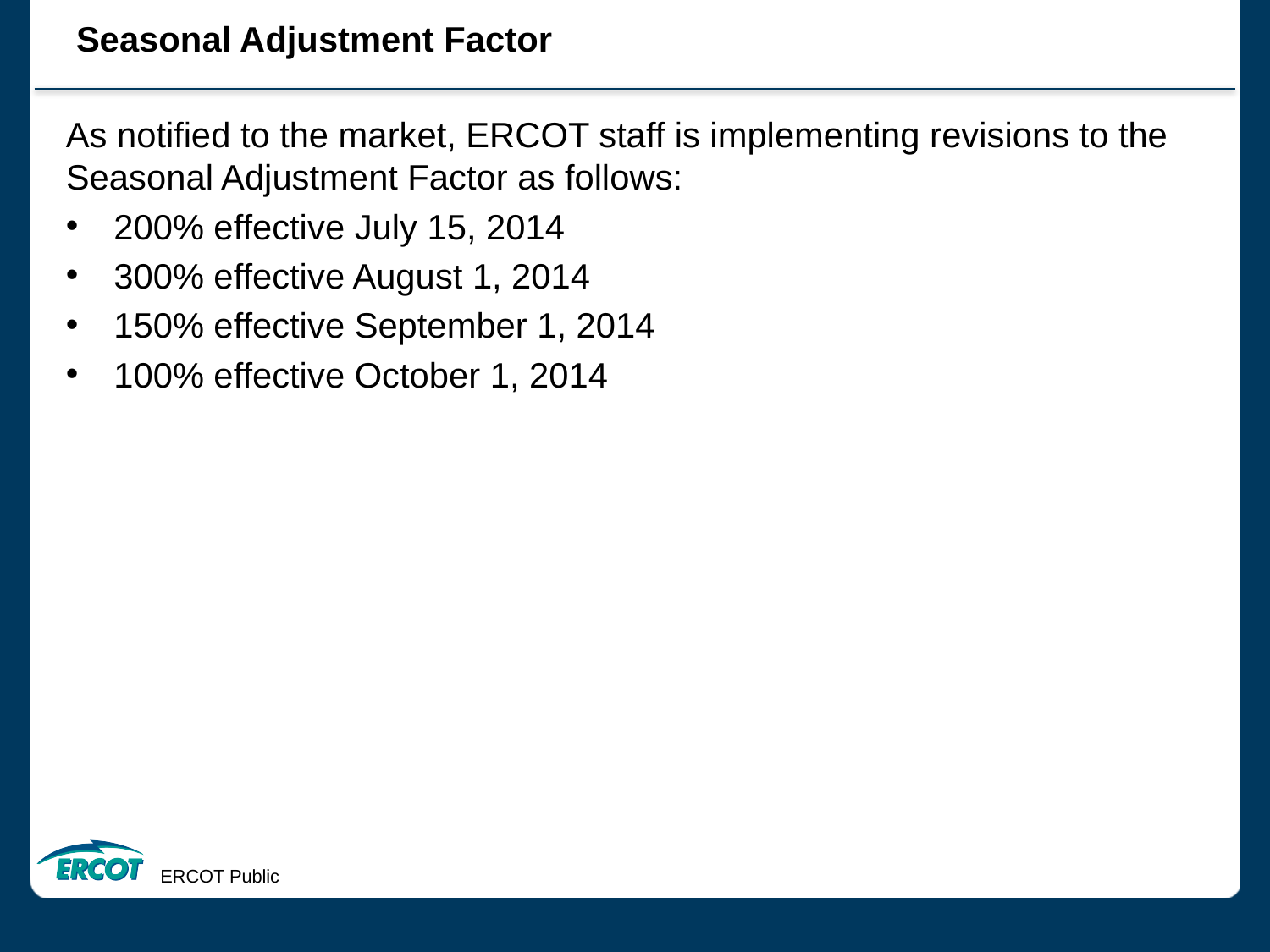

# Seasonal Adjustment Factor
As notified to the market, ERCOT staff is implementing revisions to the Seasonal Adjustment Factor as follows:
200% effective July 15, 2014
300% effective August 1, 2014
150% effective September 1, 2014
100% effective October 1, 2014

ERCOT Public